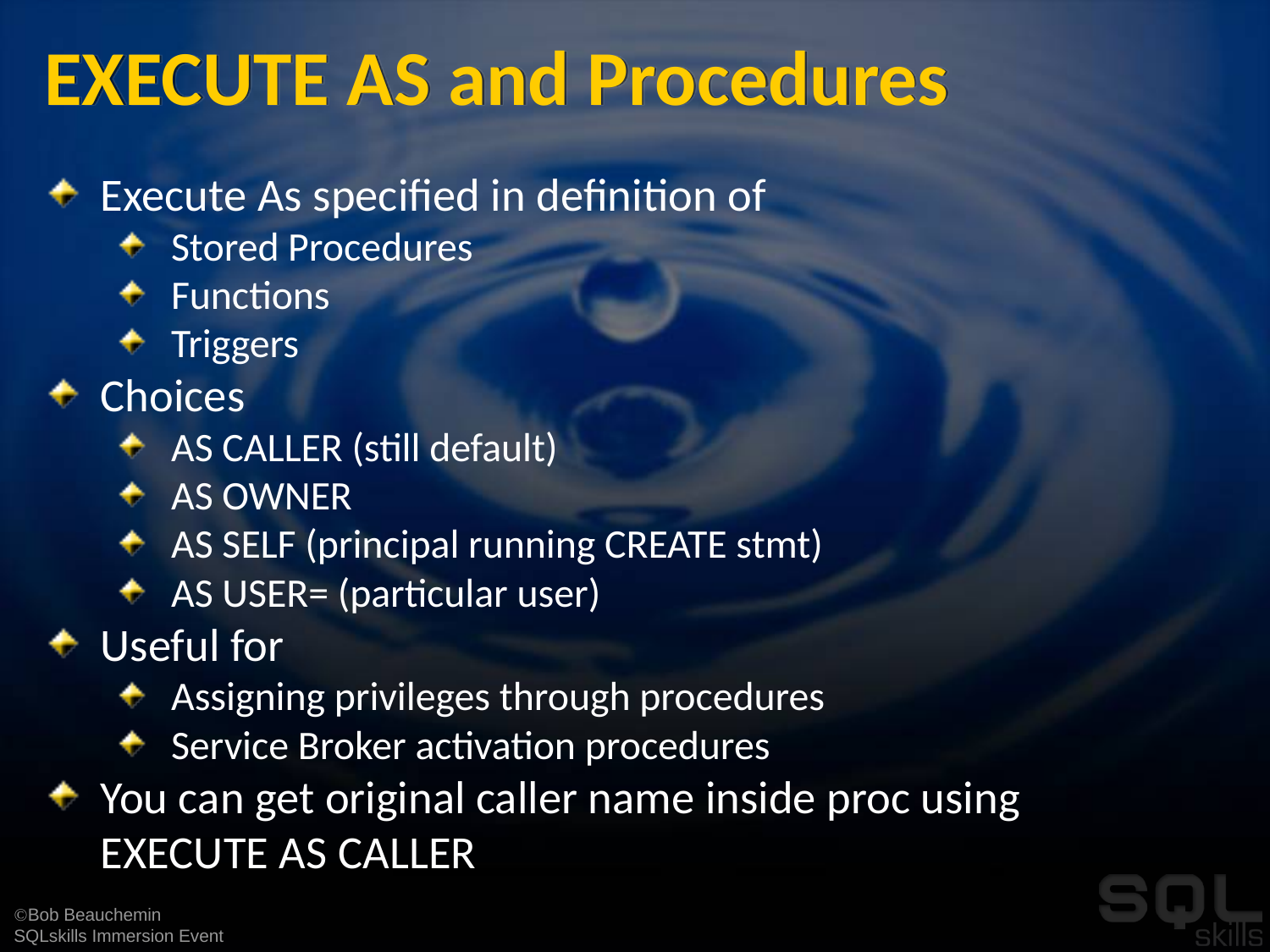

# EXECUTE AS and Procedures
Execute As specified in definition of
Stored Procedures
Functions
Triggers
Choices
AS CALLER (still default)
AS OWNER
AS SELF (principal running CREATE stmt)
AS USER= (particular user)
Useful for
Assigning privileges through procedures
Service Broker activation procedures
You can get original caller name inside proc using EXECUTE AS CALLER